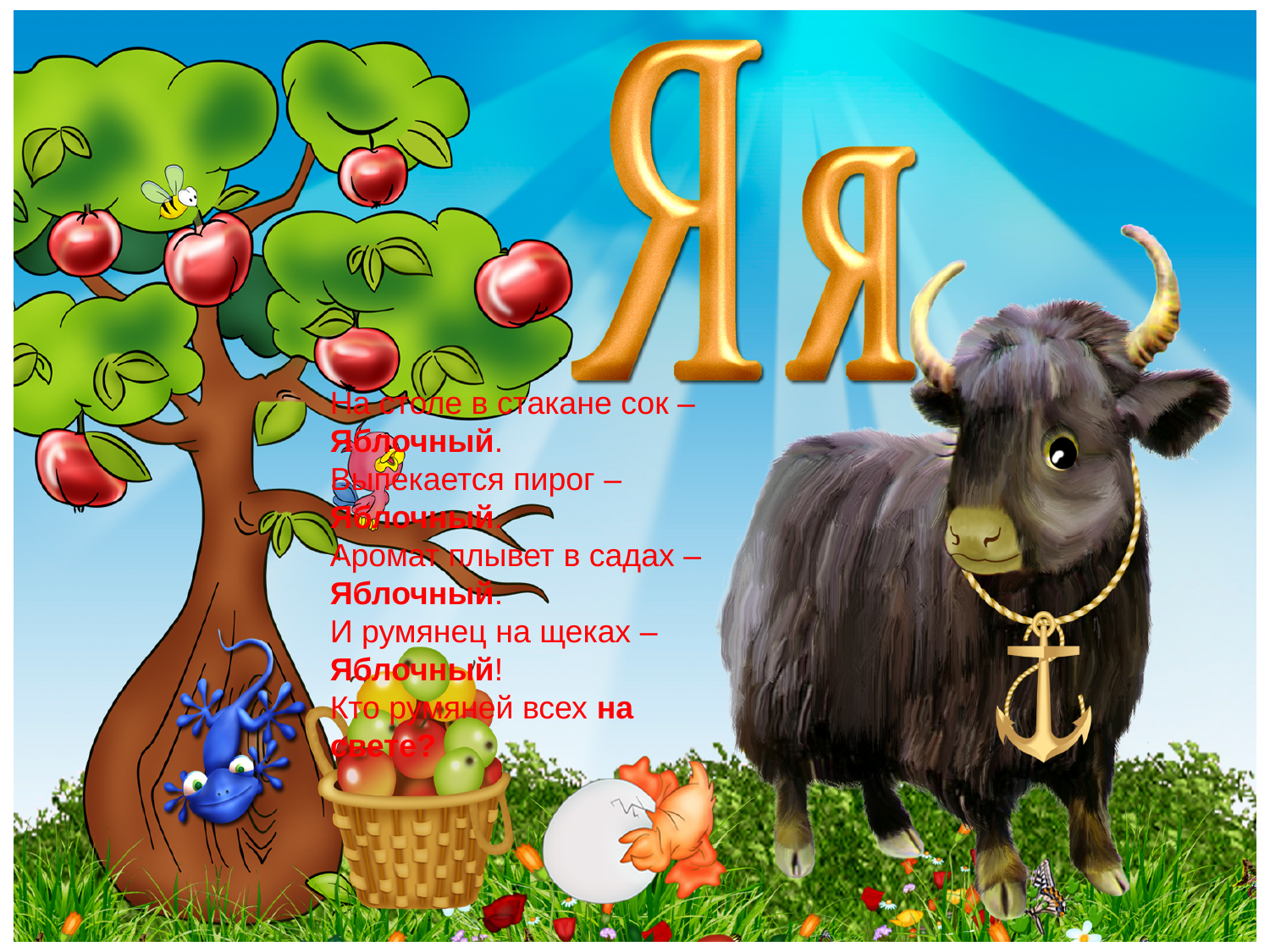

На столе в стакане сок –
Яблочный.
Выпекается пирог –
Яблочный.
Аромат плывет в садах –
Яблочный.
И румянец на щеках –
Яблочный!
Кто румяней всех на свете?